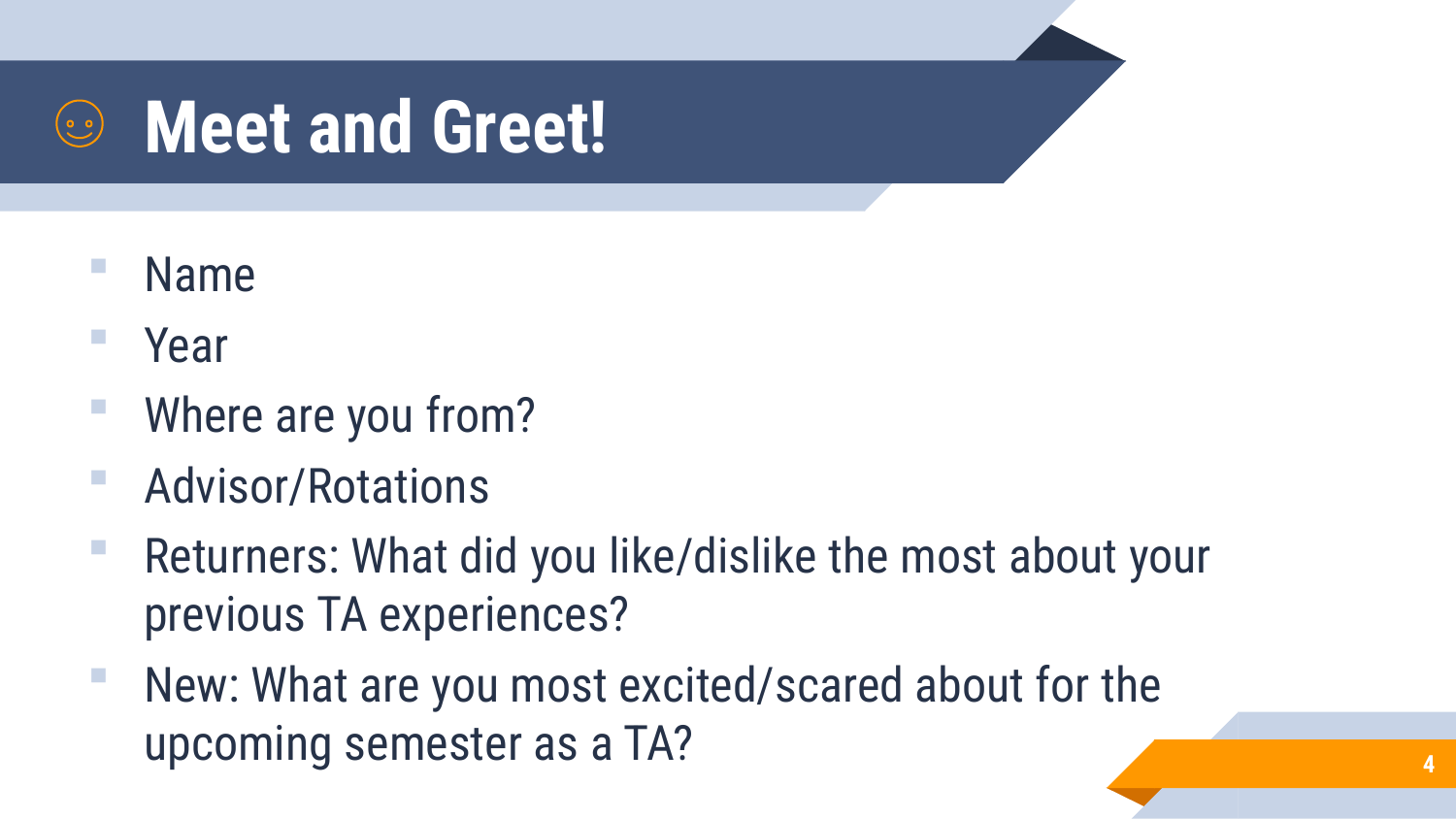

# Meet and Greet!

Name
Year
Where are you from?
Advisor/Rotations
Returners: What did you like/dislike the most about your previous TA experiences?
New: What are you most excited/scared about for the upcoming semester as a TA?

4
4